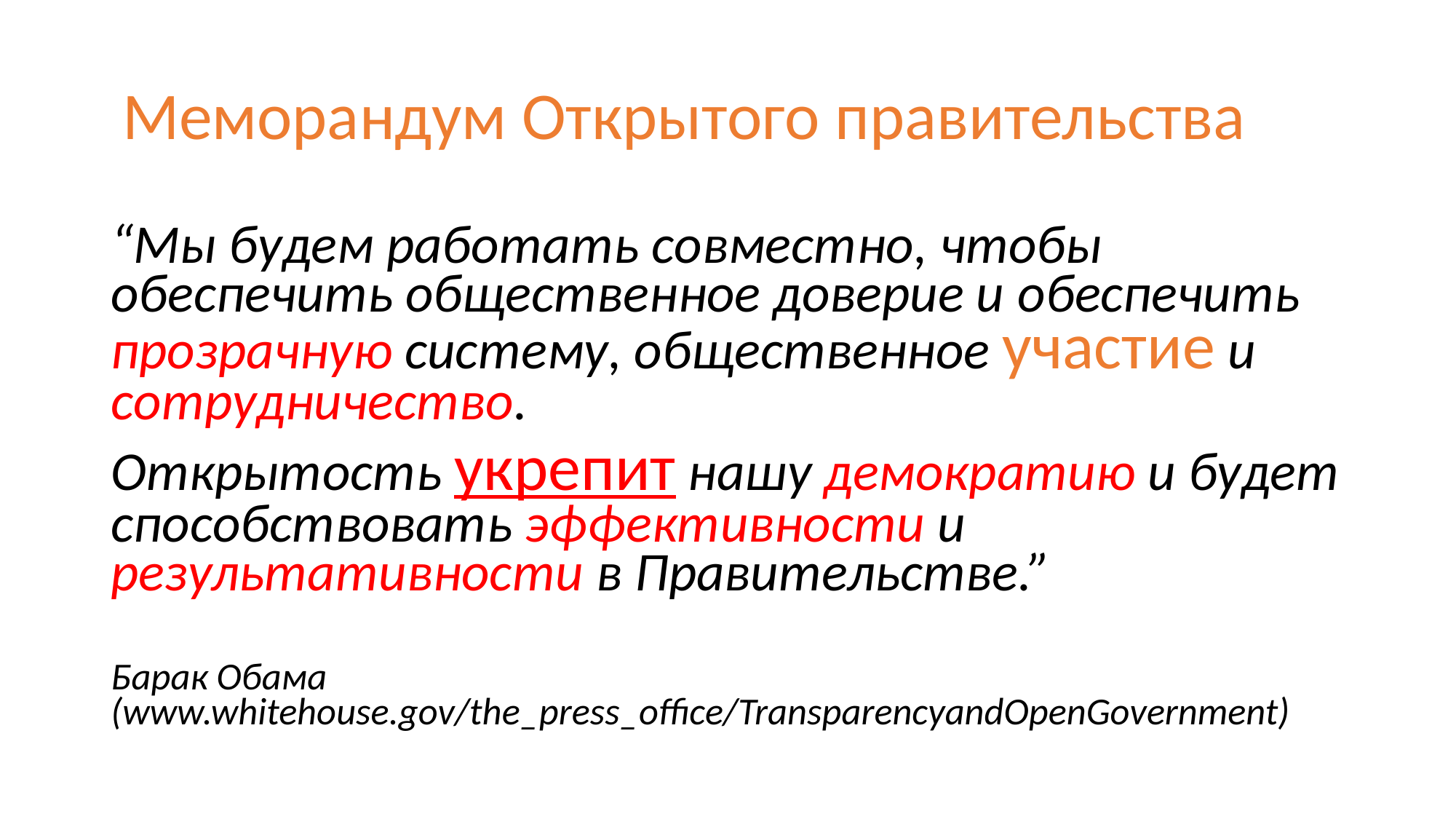

# Меморандум Открытого правительства
“Мы будем работать совместно, чтобы обеспечить общественное доверие и обеспечить прозрачную систему, общественное участие и сотрудничество.
Открытость укрепит нашу демократию и будет способствовать эффективности и результативности в Правительстве.”

Барак Обама (www.whitehouse.gov/the_press_office/TransparencyandOpenGovernment)